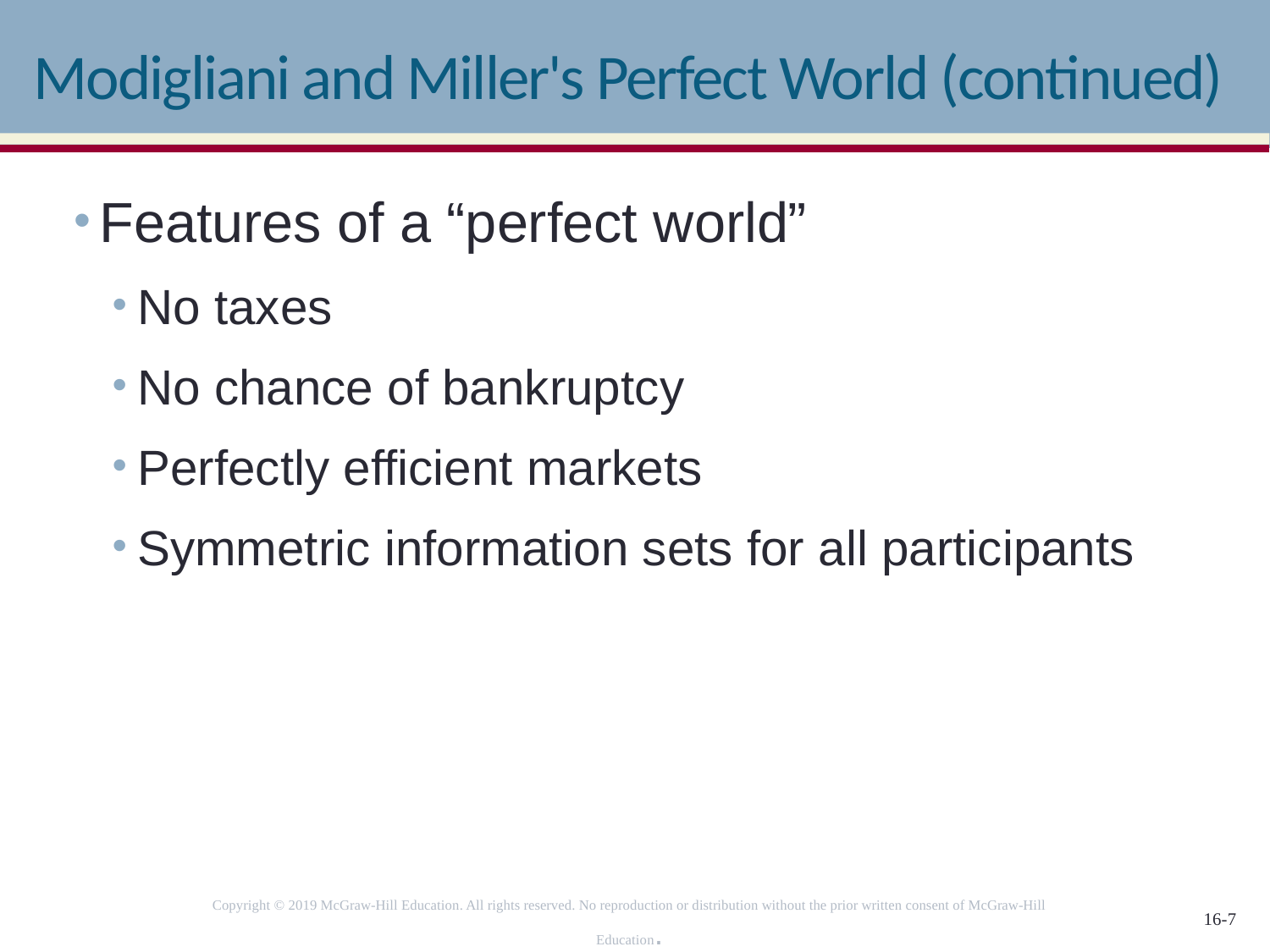

# Modigliani and Miller's Perfect World (continued)
Features of a “perfect world”
No taxes
No chance of bankruptcy
Perfectly efficient markets
Symmetric information sets for all participants
Copyright © 2019 McGraw-Hill Education. All rights reserved. No reproduction or distribution without the prior written consent of McGraw-Hill Education.